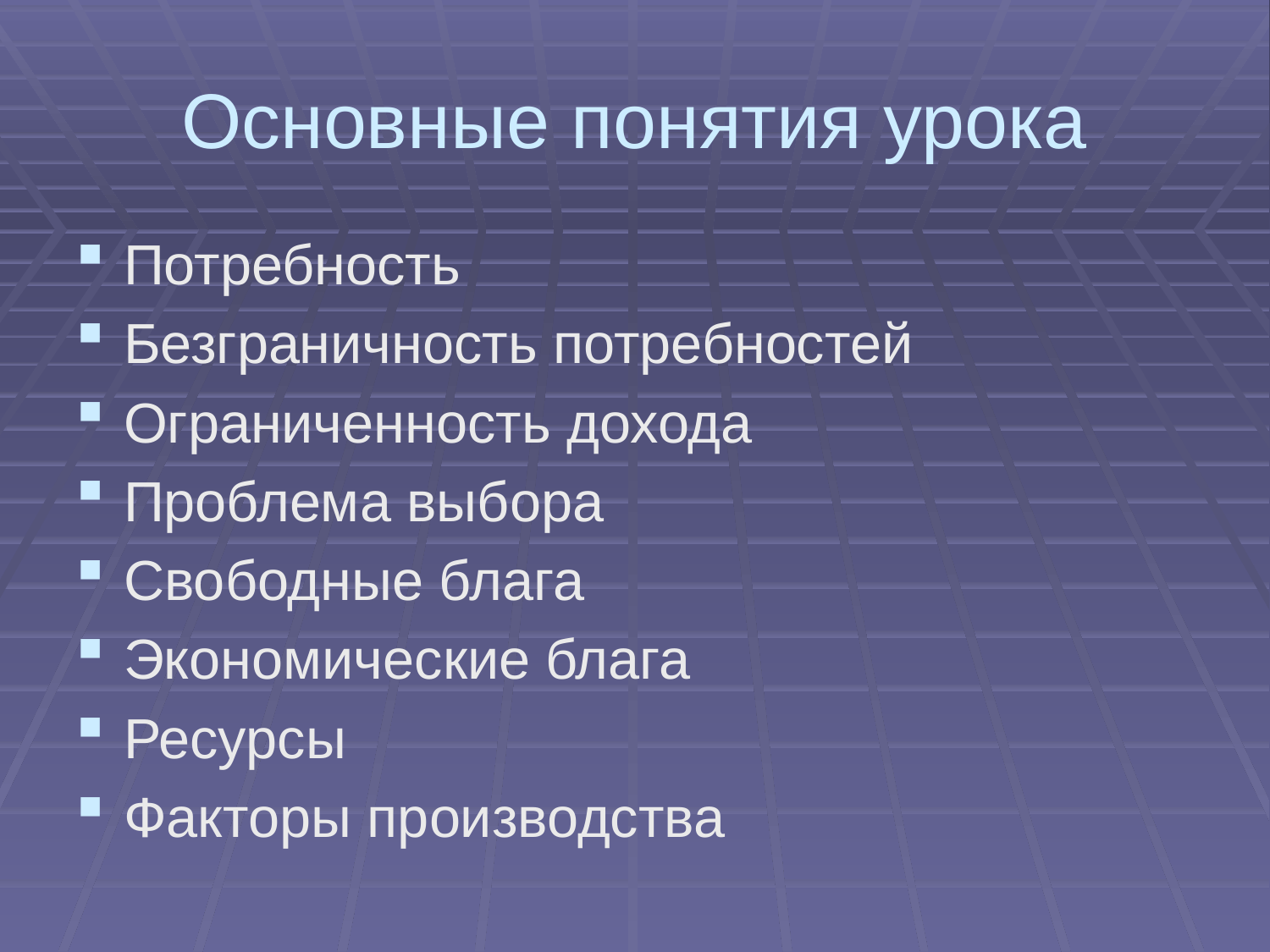

# Основные понятия урока
Потребность
Безграничность потребностей
Ограниченность дохода
Проблема выбора
Свободные блага
Экономические блага
Ресурсы
Факторы производства